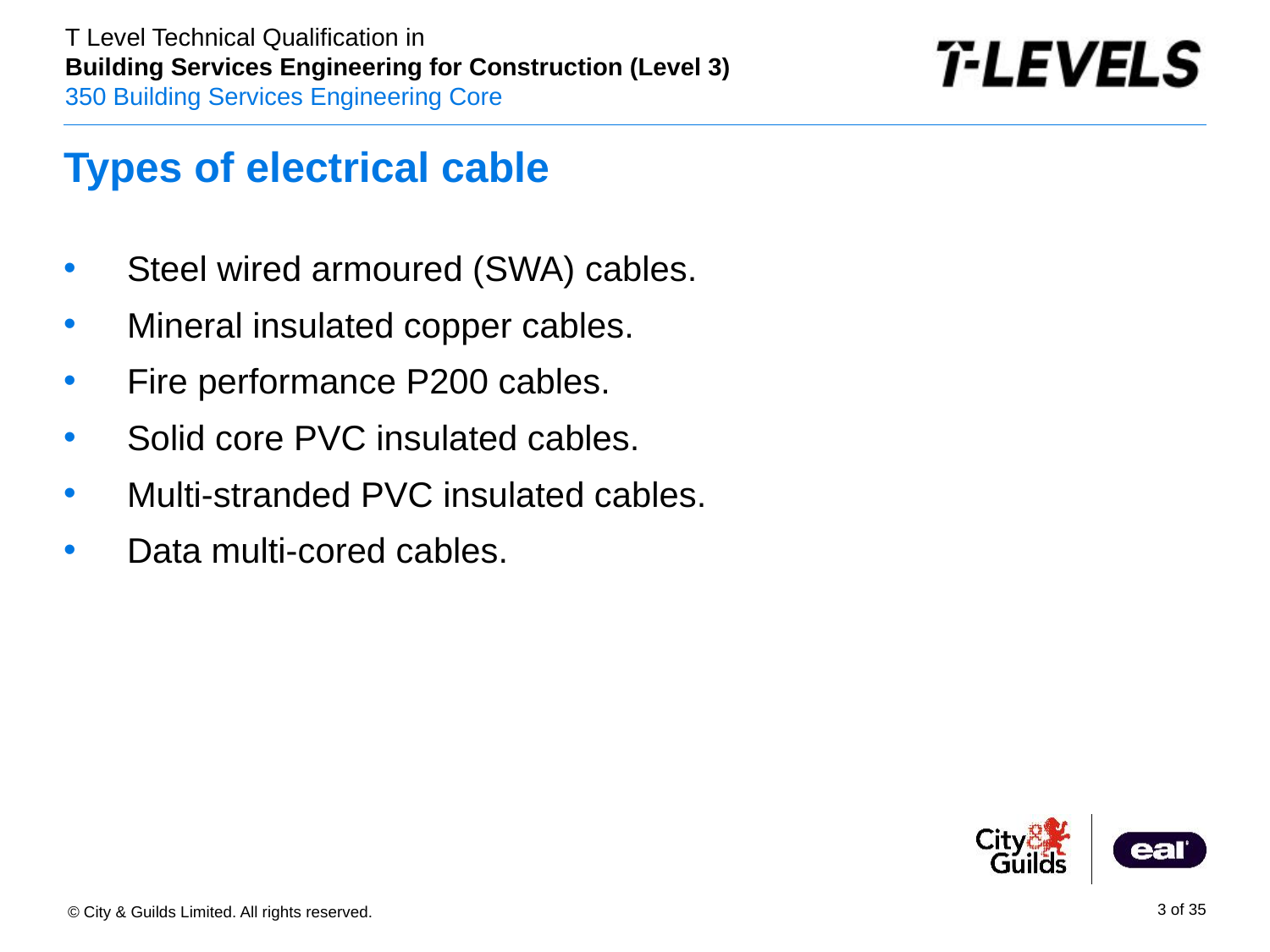

# Types of electrical cable
Steel wired armoured (SWA) cables.
Mineral insulated copper cables.
Fire performance P200 cables.
Solid core PVC insulated cables.
Multi-stranded PVC insulated cables.
Data multi-cored cables.